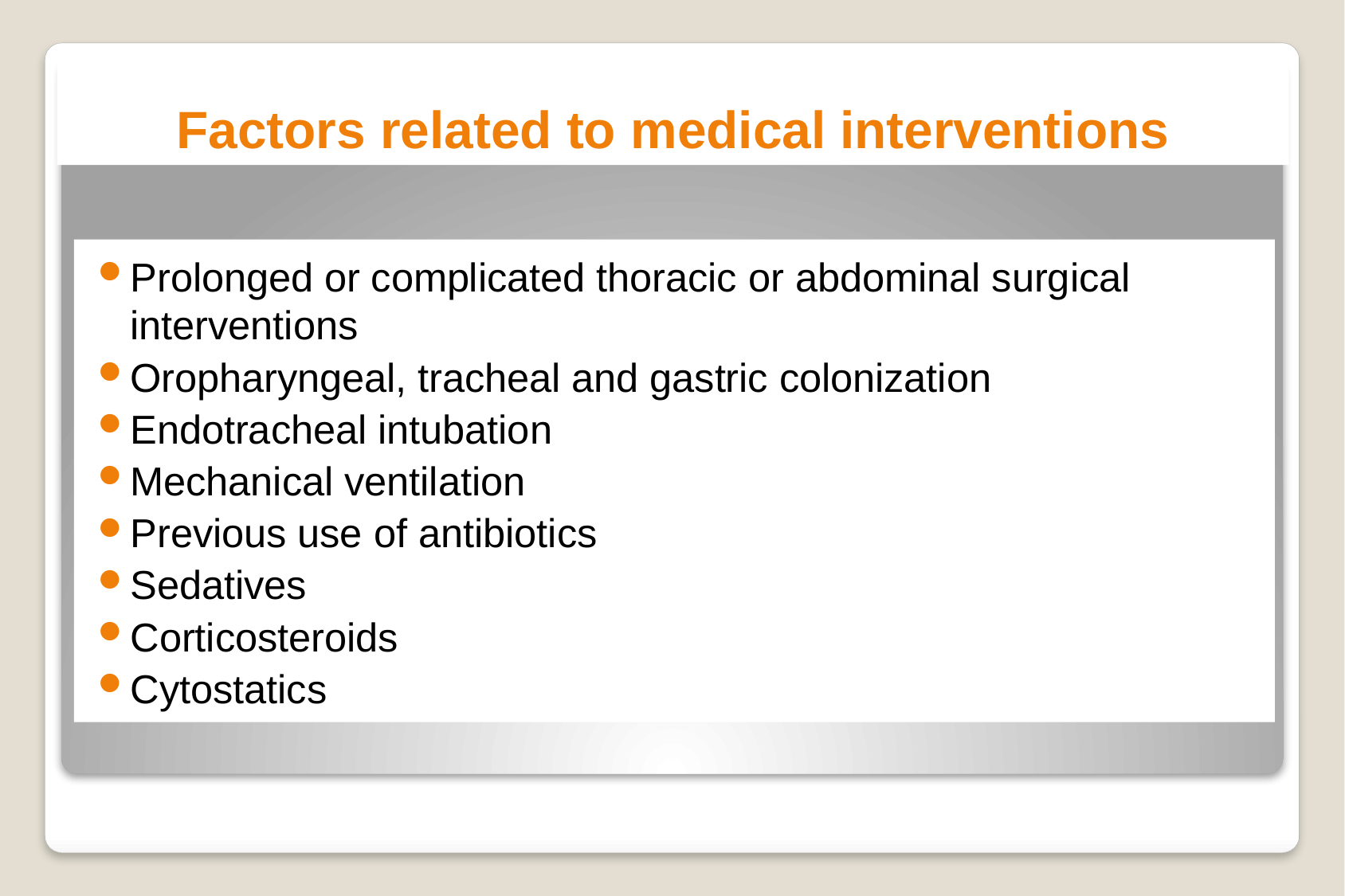

# Factors related to medical interventions
Prolonged or complicated thoracic or abdominal surgical interventions
Oropharyngeal, tracheal and gastric colonization
Endotracheal intubation
Mechanical ventilation
Previous use of antibiotics
Sedatives
Corticosteroids
Cytostatics